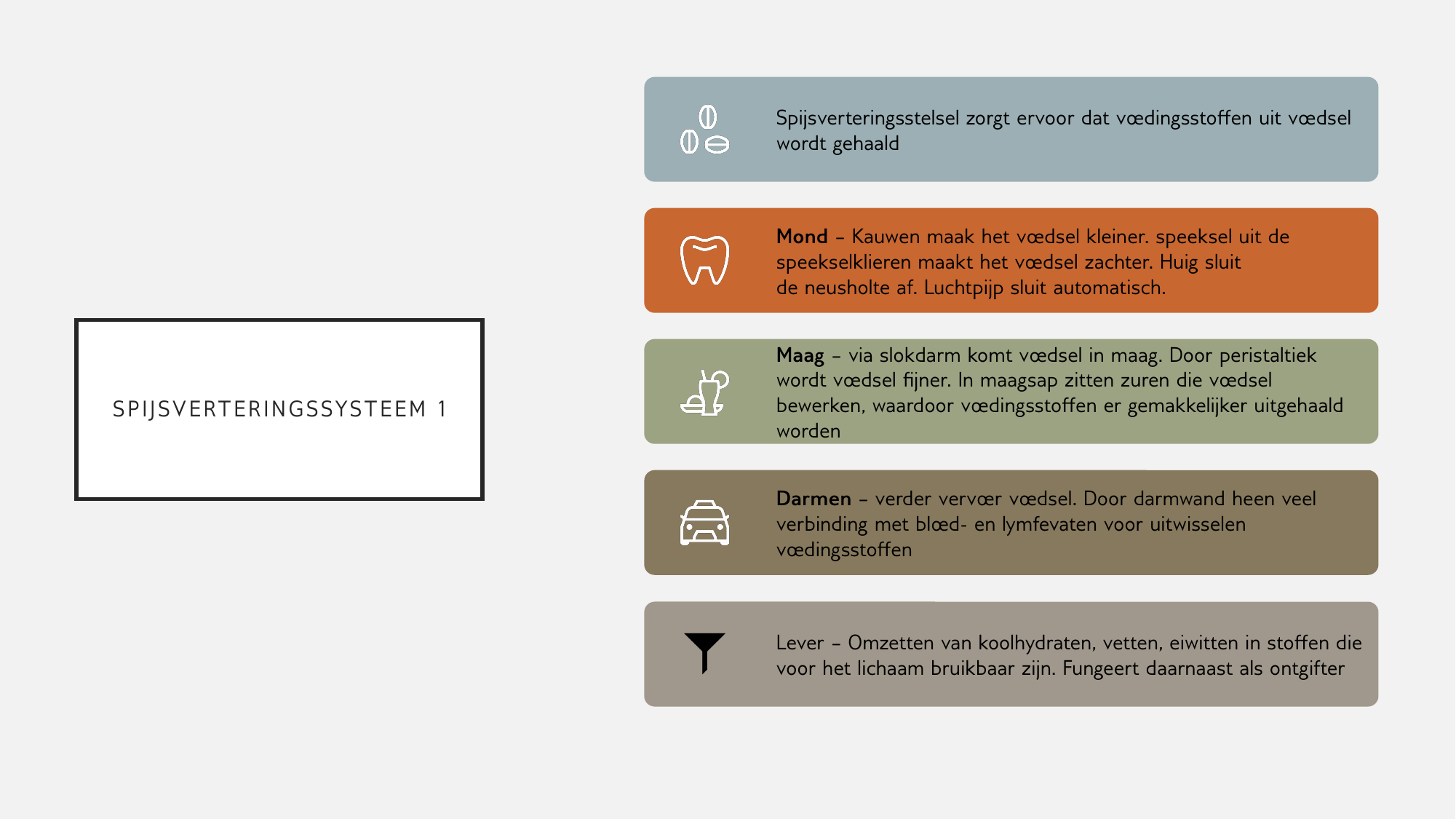

Spijsverteringsstelsel zorgt ervoor dat voedingsstoffen uit voedsel wordt gehaald
Mond – Kauwen maak het voedsel kleiner. speeksel uit de speekselklieren maakt het voedsel zachter. Huig sluit de neusholte af. Luchtpijp sluit automatisch.
Maag – via slokdarm komt voedsel in maag. Door peristaltiek wordt voedsel fijner. In maagsap zitten zuren die voedsel bewerken, waardoor voedingsstoffen er gemakkelijker uitgehaald worden
Darmen – verder vervoer voedsel. Door darmwand heen veel verbinding met bloed- en lymfevaten voor uitwisselen voedingsstoffen
Lever – Omzetten van koolhydraten, vetten, eiwitten in stoffen die voor het lichaam bruikbaar zijn. Fungeert daarnaast als ontgifter
# Spijsverteringssysteem 1